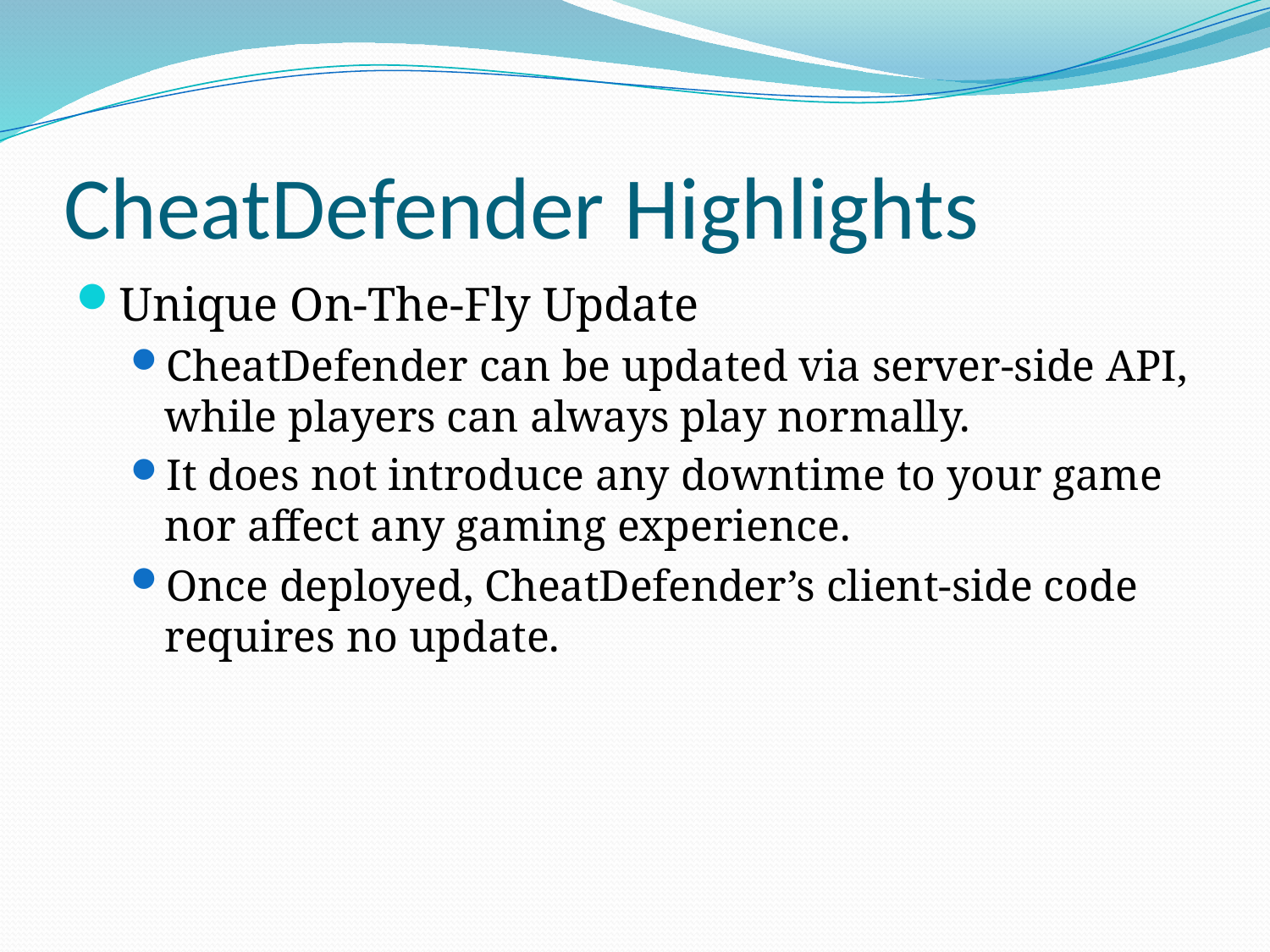

# CheatDefender Highlights
Unique On-The-Fly Update
CheatDefender can be updated via server-side API, while players can always play normally.
It does not introduce any downtime to your game nor affect any gaming experience.
Once deployed, CheatDefender’s client-side code requires no update.